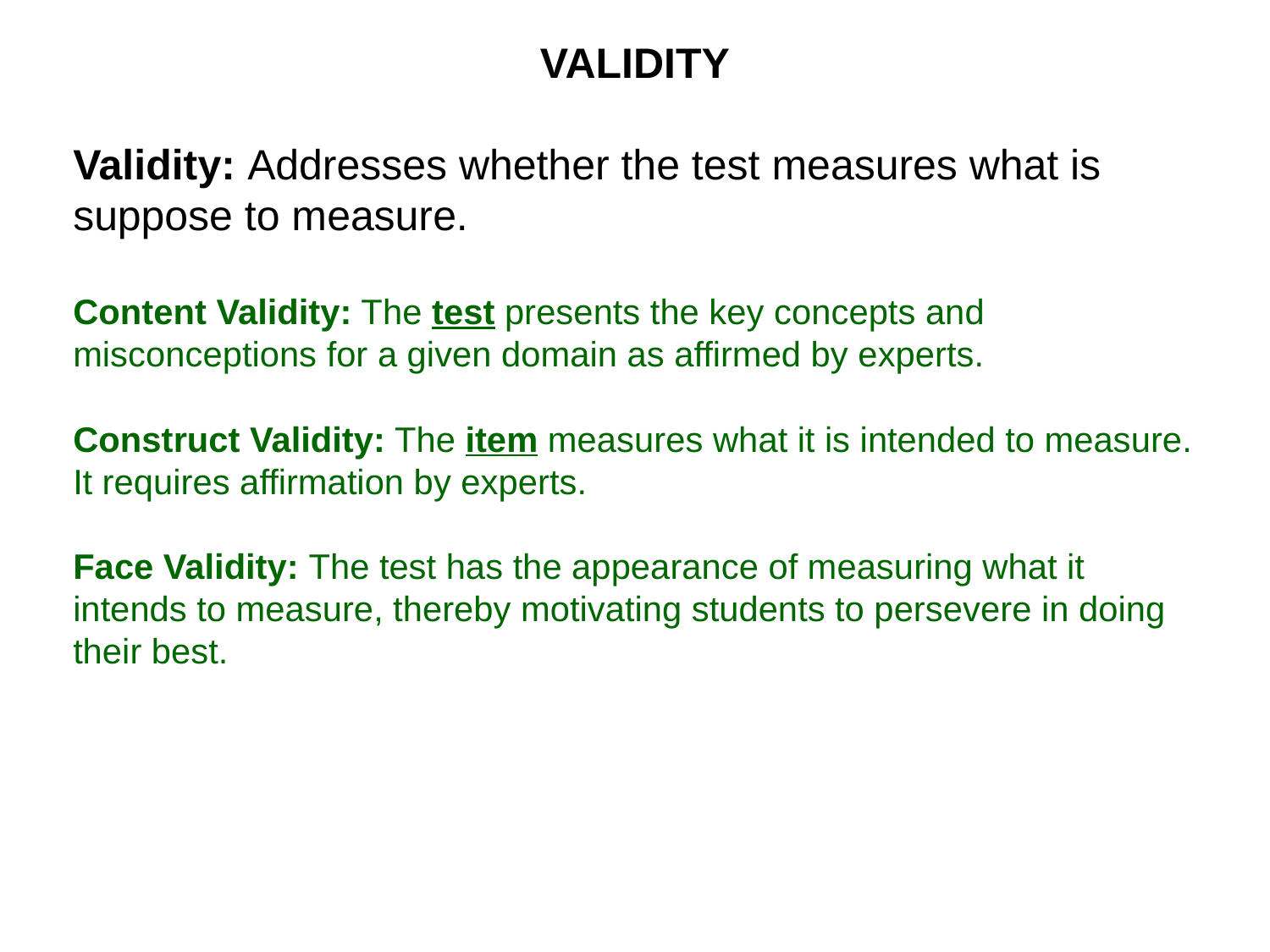

VALIDITY

Validity: Addresses whether the test measures what is suppose to measure.

Content Validity: The test presents the key concepts and misconceptions for a given domain as affirmed by experts.

Construct Validity: The item measures what it is intended to measure. It requires affirmation by experts.

Face Validity: The test has the appearance of measuring what it intends to measure, thereby motivating students to persevere in doing their best.